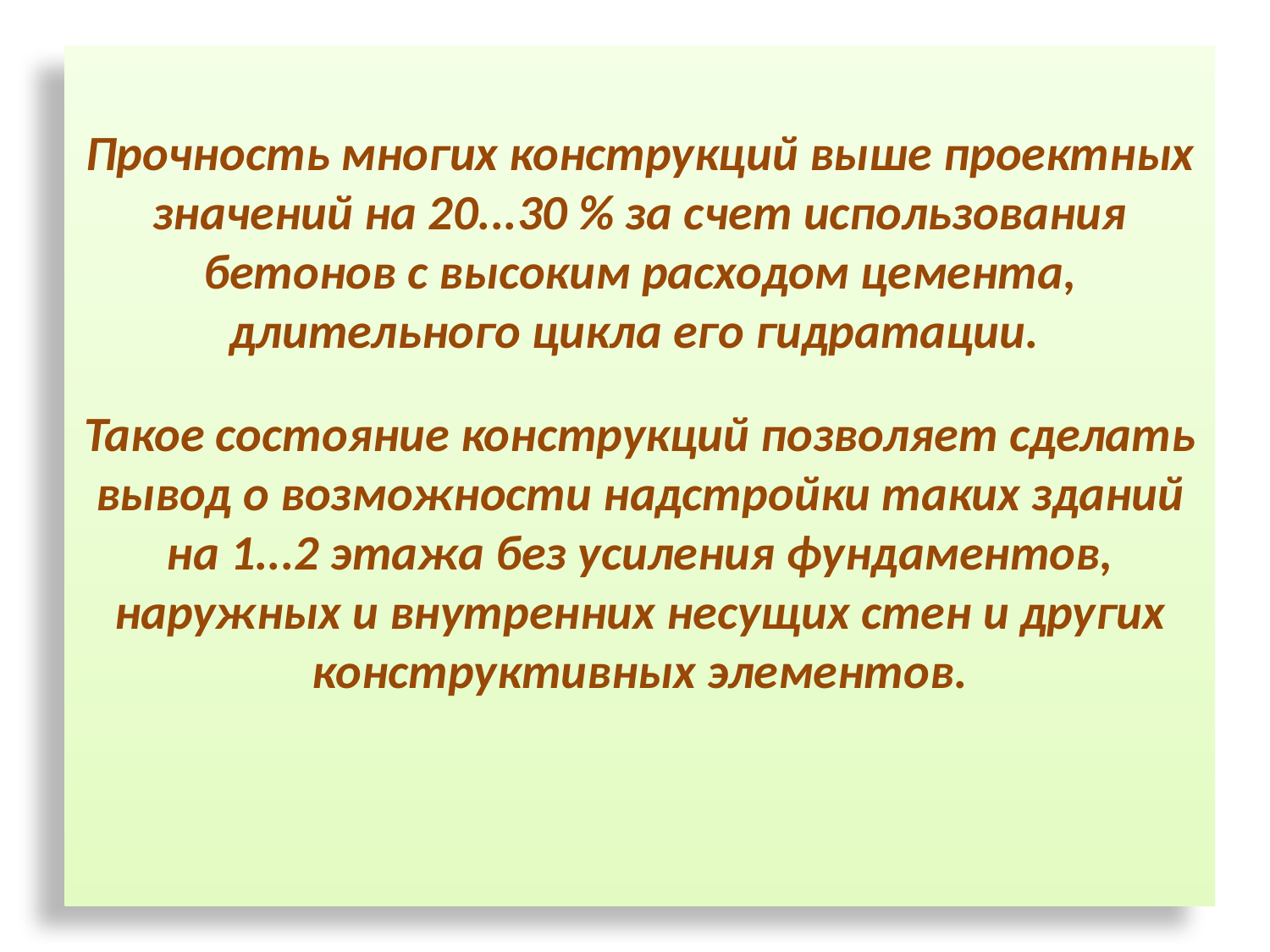

Прочность многих конструкций выше проектных значений на 20...30 % за счет использования бетонов с высоким расходом цемента, длительного цикла его гидратации.

Такое состояние конструкций позволяет сделать вывод о возможности надстройки таких зданий на 1...2 этажа без усиления фундаментов, наружных и внутренних несущих стен и других конструктивных элементов.